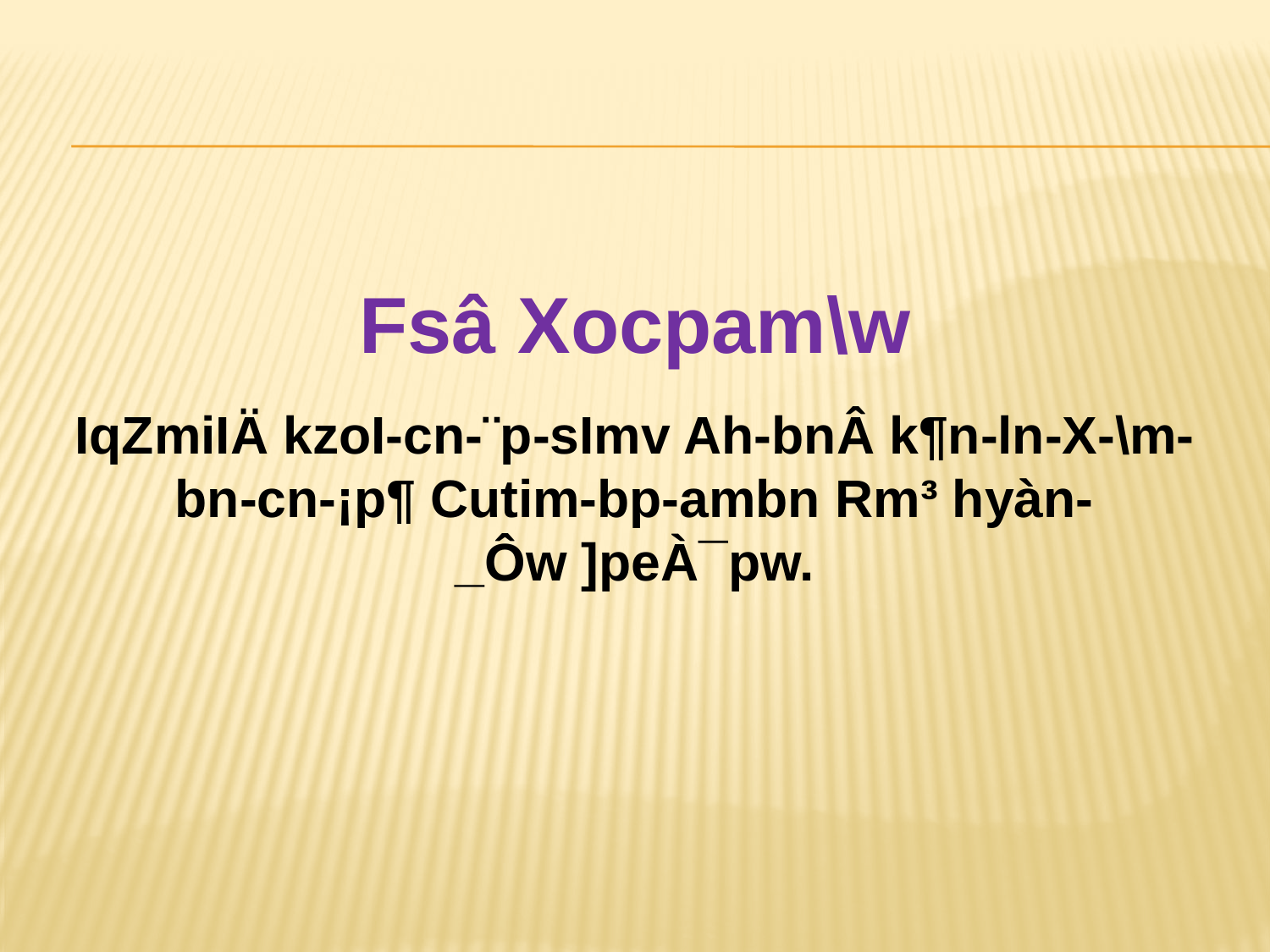

Fsâ Xocpam\w

IqZmiIÄ kzoI-cn-¨p-sIm­v Ah-bnÂ k¶n-ln-X-\m-bn-cn-¡p¶ Cutim-bp-ambn Rm³ hyàn-_Ôw ]peÀ¯pw.